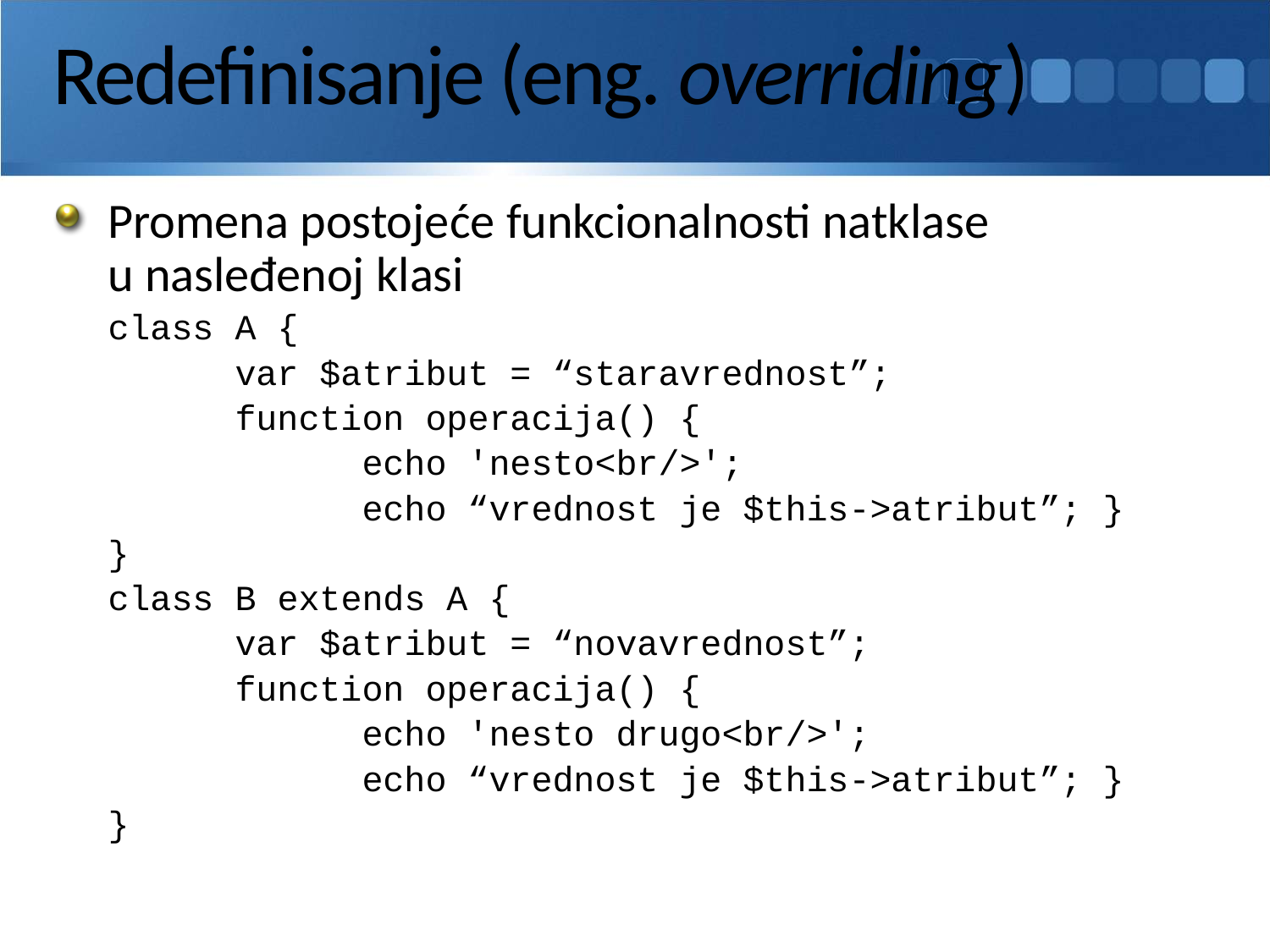

# Redefinisanje (eng. overriding)
Promena postojeće funkcionalnosti natklase
u nasleđenoj klasi
	class A {
		var $atribut = “staravrednost”;
		function operacija() {
			echo 'nesto<br/>';
			echo “vrednost je $this->atribut”; }
	}
	class B extends A {
		var $atribut = “novavrednost”;
		function operacija() {
			echo 'nesto drugo<br/>';
			echo “vrednost je $this->atribut”; }
	}
196